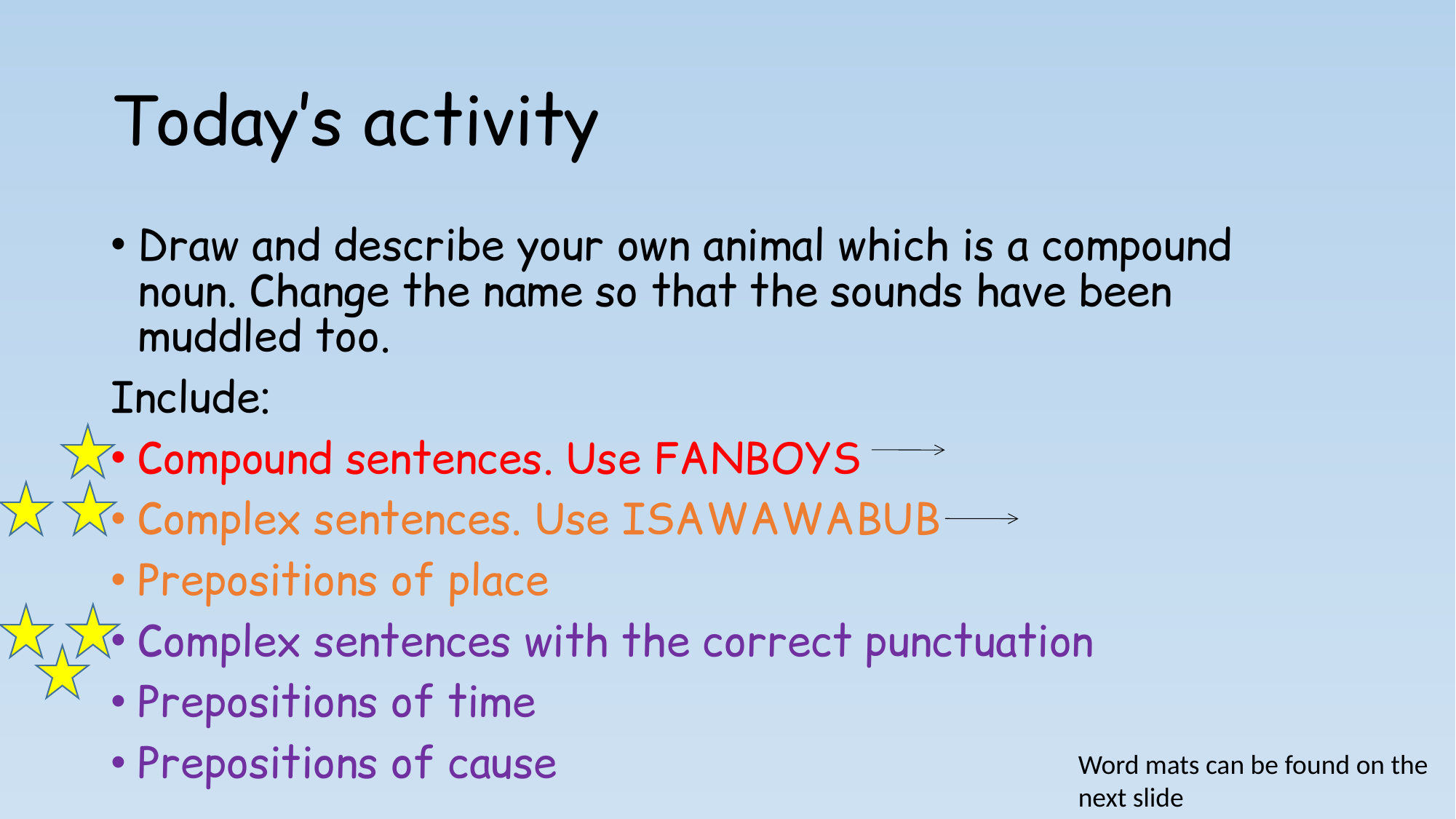

# Today’s activity
Draw and describe your own animal which is a compound noun. Change the name so that the sounds have been muddled too.
Include:
Compound sentences. Use FANBOYS
Complex sentences. Use ISAWAWABUB
Prepositions of place
Complex sentences with the correct punctuation
Prepositions of time
Prepositions of cause

Word mats can be found on the next slide